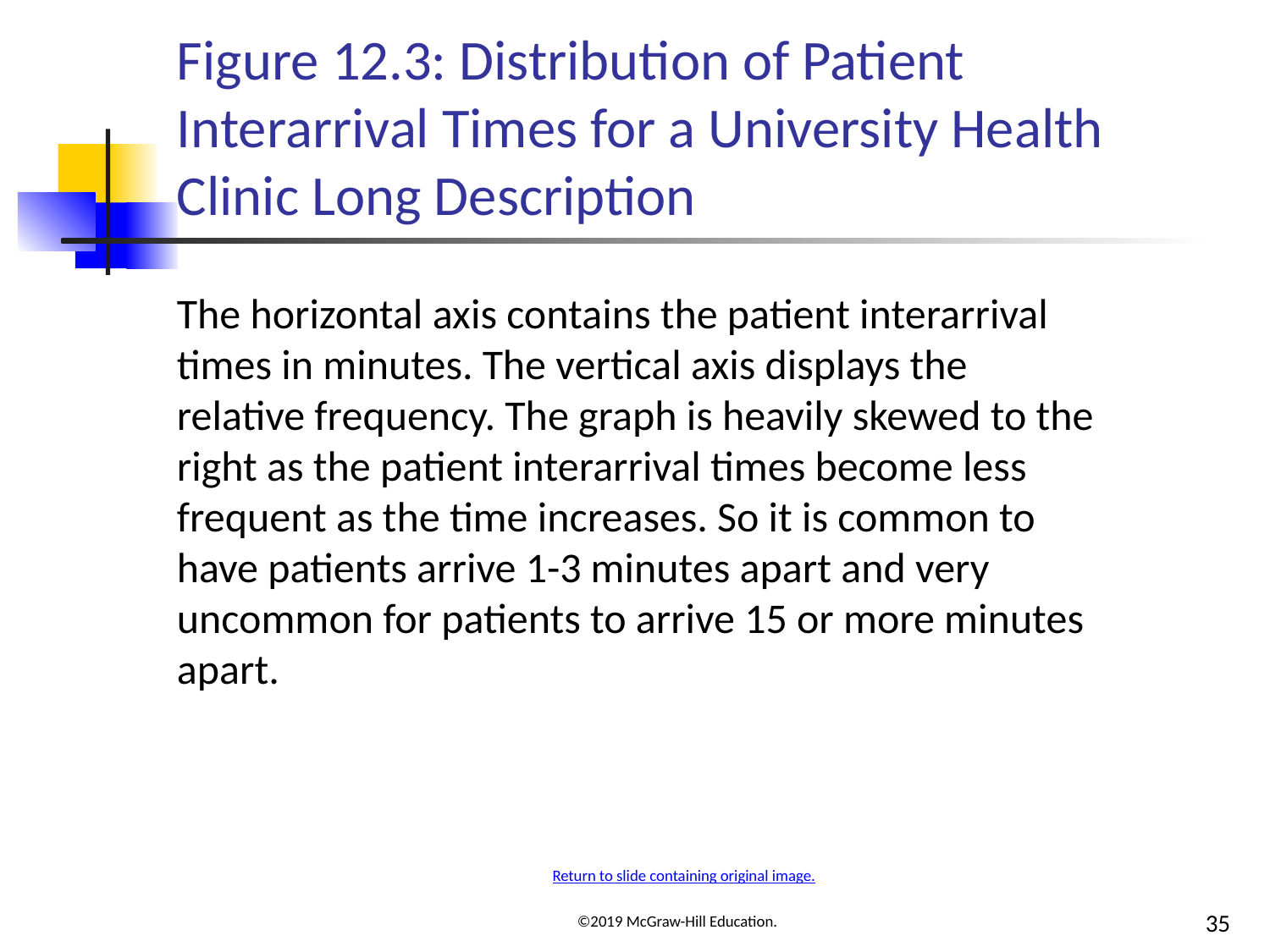

# Figure 12.3: Distribution of Patient Interarrival Times for a University Health Clinic Long Description
The horizontal axis contains the patient interarrival times in minutes. The vertical axis displays the relative frequency. The graph is heavily skewed to the right as the patient interarrival times become less frequent as the time increases. So it is common to have patients arrive 1-3 minutes apart and very uncommon for patients to arrive 15 or more minutes apart.
Return to slide containing original image.